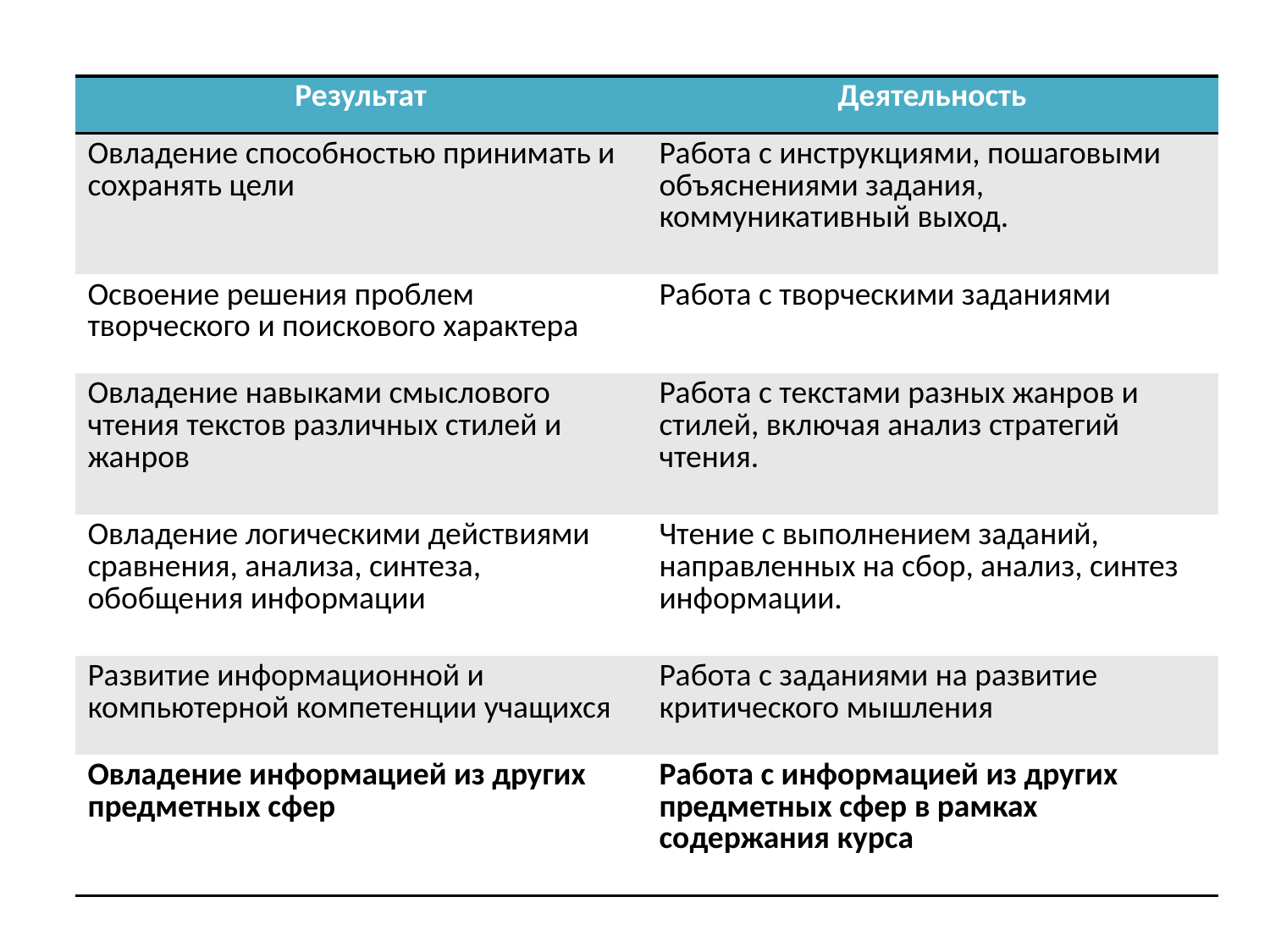

| Результат | Деятельность |
| --- | --- |
| Овладение способностью принимать и сохранять цели | Работа с инструкциями, пошаговыми объяснениями задания, коммуникативный выход. |
| Освоение решения проблем творческого и поискового характера | Работа с творческими заданиями |
| Овладение навыками смыслового чтения текстов различных стилей и жанров | Работа с текстами разных жанров и стилей, включая анализ стратегий чтения. |
| Овладение логическими действиями сравнения, анализа, синтеза, обобщения информации | Чтение с выполнением заданий, направленных на сбор, анализ, синтез информации. |
| Развитие информационной и компьютерной компетенции учащихся | Работа с заданиями на развитие критического мышления |
| Овладение информацией из других предметных сфер | Работа с информацией из других предметных сфер в рамках содержания курса |